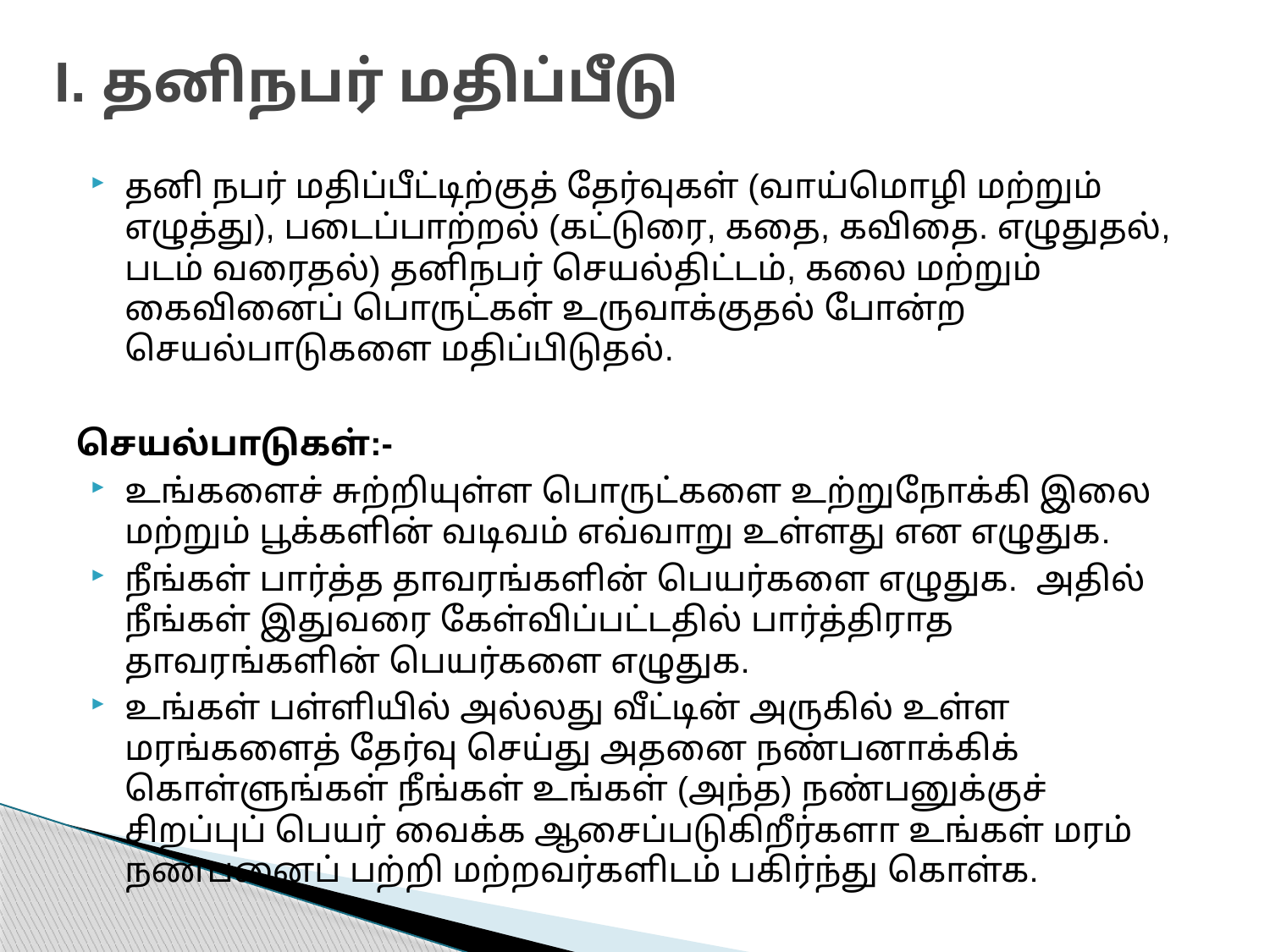

# I. தனிநபர் மதிப்பீடு
தனி நபர் மதிப்பீட்டிற்குத் தேர்வுகள் (வாய்மொழி மற்றும் எழுத்து), படைப்பாற்றல் (கட்டுரை, கதை, கவிதை. எழுதுதல், படம் வரைதல்) தனிநபர் செயல்திட்டம், கலை மற்றும் கைவினைப் பொருட்கள் உருவாக்குதல் போன்ற செயல்பாடுகளை மதிப்பிடுதல்.

செயல்பாடுகள்:-
உங்களைச் சுற்றியுள்ள பொருட்களை உற்றுநோக்கி இலை மற்றும் பூக்களின் வடிவம் எவ்வாறு உள்ளது என எழுதுக.
நீங்கள் பார்த்த தாவரங்களின் பெயர்களை எழுதுக.  அதில் நீங்கள் இதுவரை கேள்விப்பட்டதில் பார்த்திராத தாவரங்களின் பெயர்களை எழுதுக.
உங்கள் பள்ளியில் அல்லது வீட்டின் அருகில் உள்ள மரங்களைத் தேர்வு செய்து அதனை நண்பனாக்கிக் கொள்ளுங்கள் நீங்கள் உங்கள் (அந்த) நண்பனுக்குச் சிறப்புப் பெயர் வைக்க ஆசைப்படுகிறீர்களா உங்கள் மரம் நண்பனைப் பற்றி மற்றவர்களிடம் பகிர்ந்து கொள்க.